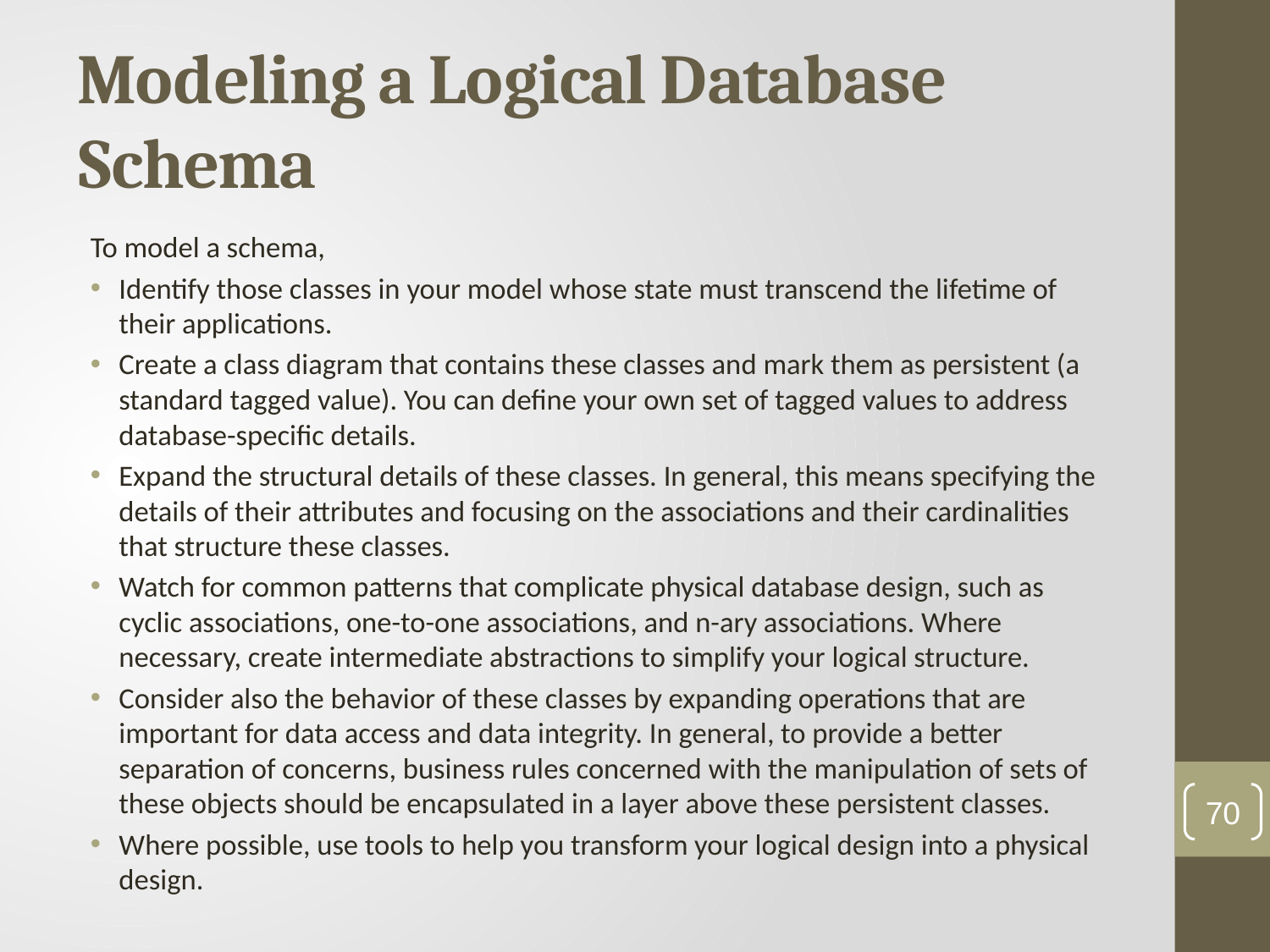

# Modeling a Logical Database Schema
To model a schema,
Identify those classes in your model whose state must transcend the lifetime of their applications.
Create a class diagram that contains these classes and mark them as persistent (a standard tagged value). You can define your own set of tagged values to address database-specific details.
Expand the structural details of these classes. In general, this means specifying the details of their attributes and focusing on the associations and their cardinalities that structure these classes.
Watch for common patterns that complicate physical database design, such as cyclic associations, one-to-one associations, and n-ary associations. Where necessary, create intermediate abstractions to simplify your logical structure.
Consider also the behavior of these classes by expanding operations that are important for data access and data integrity. In general, to provide a better separation of concerns, business rules concerned with the manipulation of sets of these objects should be encapsulated in a layer above these persistent classes.
Where possible, use tools to help you transform your logical design into a physical design.
70